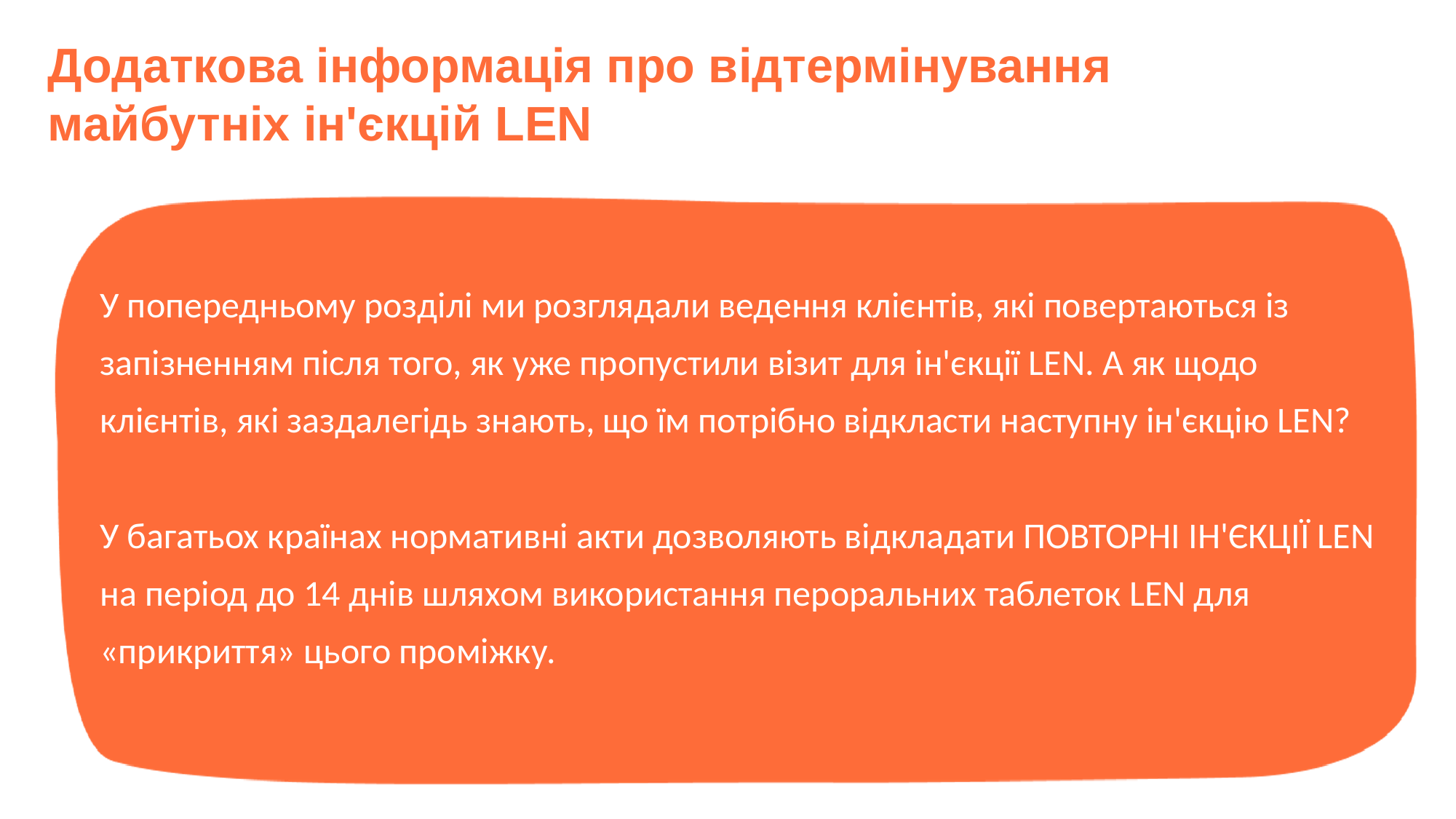

Додаткова інформація про відтермінування майбутніх ін'єкцій LEN

У попередньому розділі ми розглядали ведення клієнтів, які повертаються із запізненням після того, як уже пропустили візит для ін'єкції LEN. А як щодо клієнтів, які заздалегідь знають, що їм потрібно відкласти наступну ін'єкцію LEN?

У багатьох країнах нормативні акти дозволяють відкладати ПОВТОРНІ ІН'ЄКЦІЇ LEN на період до 14 днів шляхом використання пероральних таблеток LEN для «прикриття» цього проміжку.